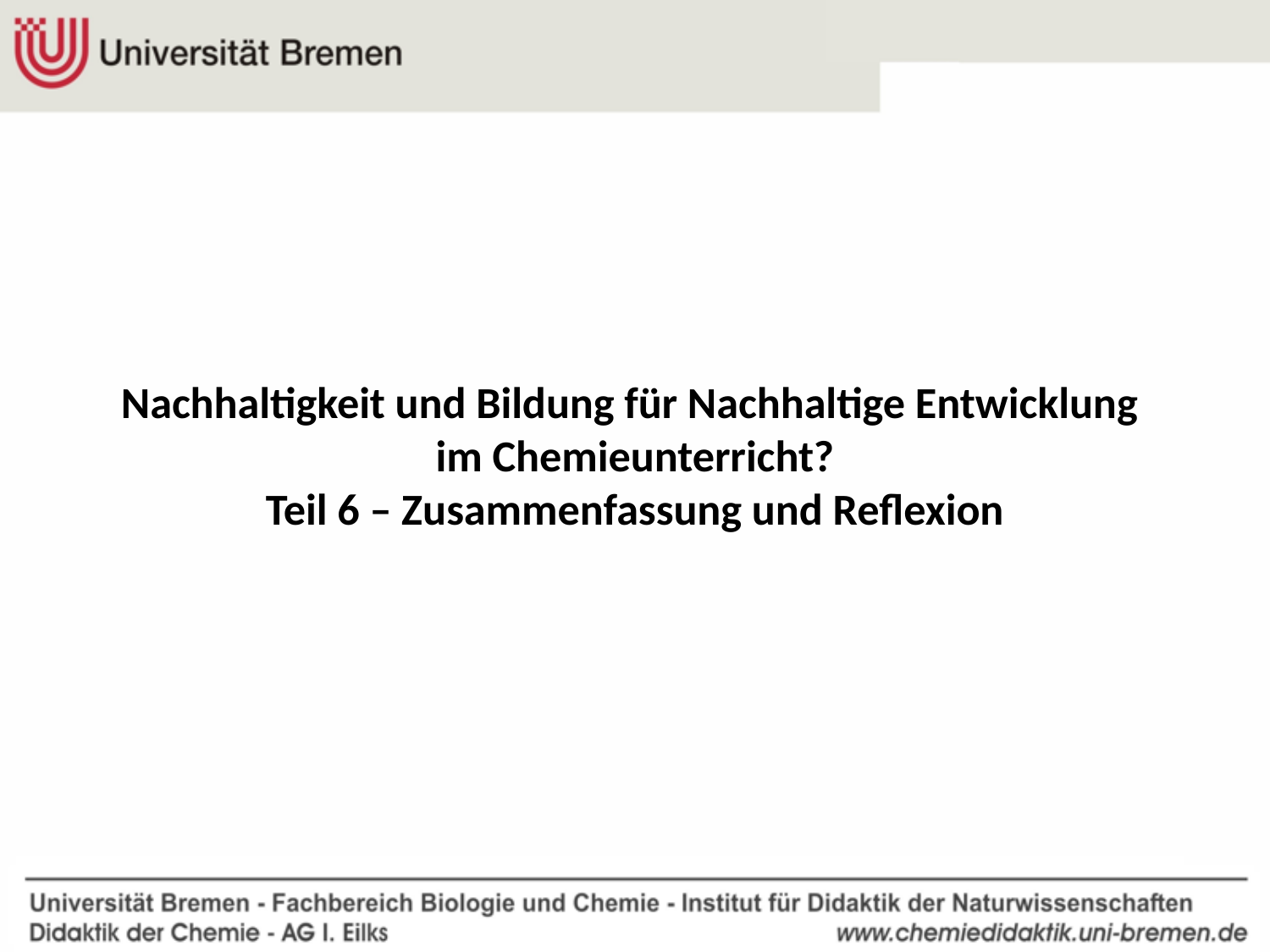

# Nachhaltigkeit und Bildung für Nachhaltige Entwicklung im Chemieunterricht? Teil 6 – Zusammenfassung und Reflexion